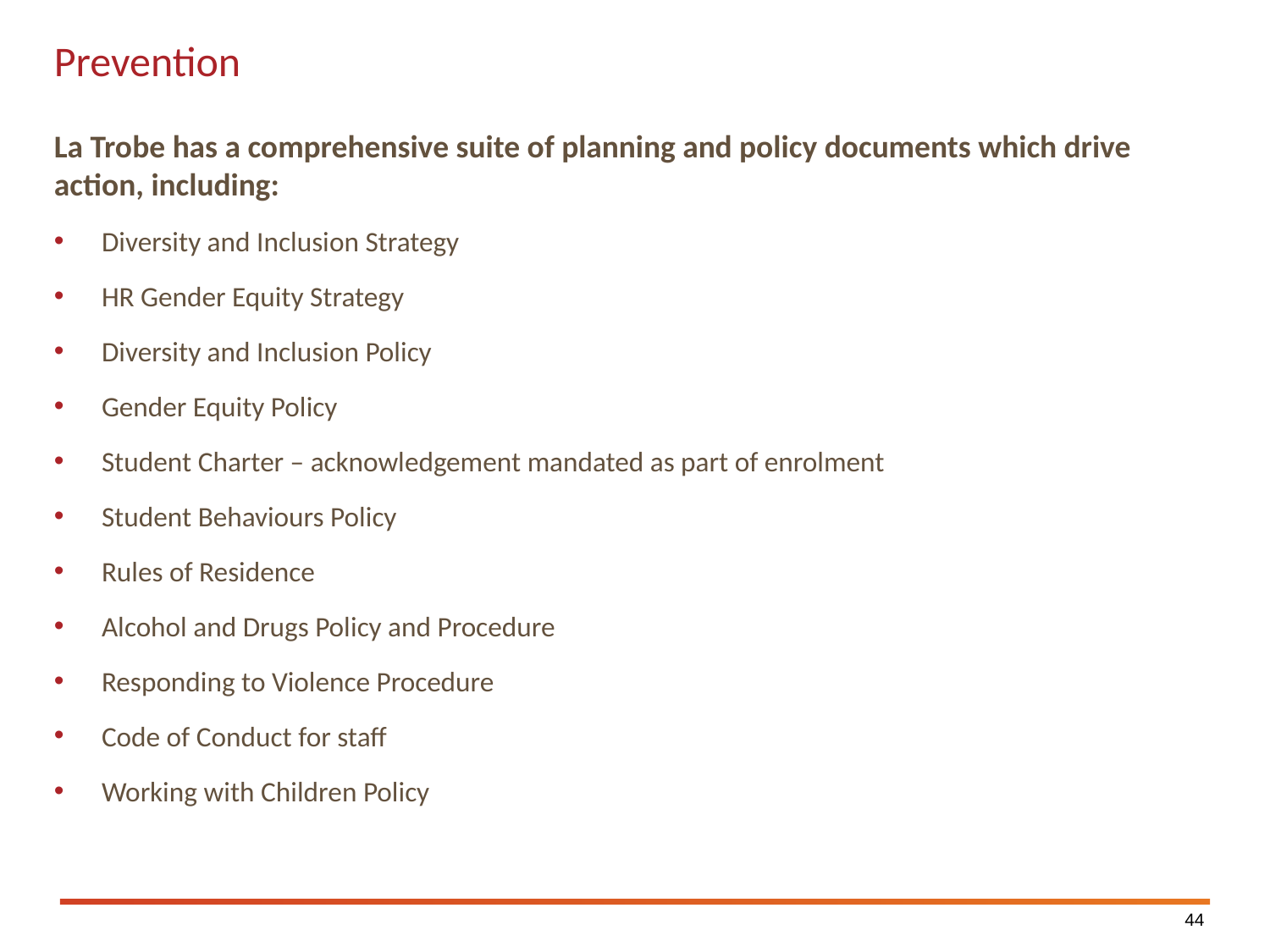

# Prevention
La Trobe has a comprehensive suite of planning and policy documents which drive action, including:
Diversity and Inclusion Strategy
HR Gender Equity Strategy
Diversity and Inclusion Policy
Gender Equity Policy
Student Charter – acknowledgement mandated as part of enrolment
Student Behaviours Policy
Rules of Residence
Alcohol and Drugs Policy and Procedure
Responding to Violence Procedure
Code of Conduct for staff
Working with Children Policy